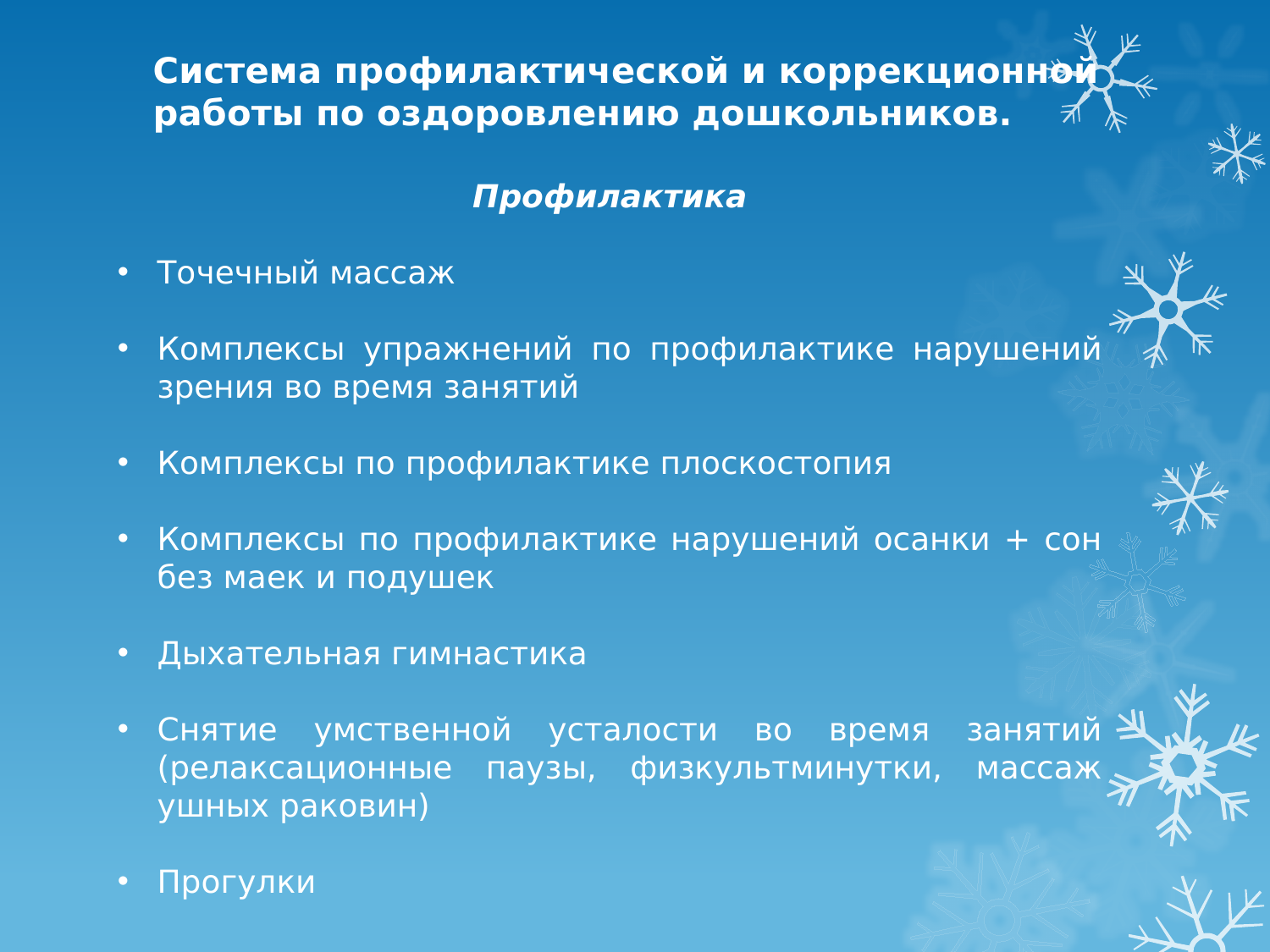

# Система профилактической и коррекционной работы по оздоровлению дошкольников.
Профилактика

Точечный массаж

Комплексы упражнений по профилактике нарушений зрения во время занятий

Комплексы по профилактике плоскостопия

Комплексы по профилактике нарушений осанки + сон без маек и подушек

Дыхательная гимнастика

Снятие умственной усталости во время занятий (релаксационные паузы, физкультминутки, массаж ушных раковин)

Прогулки